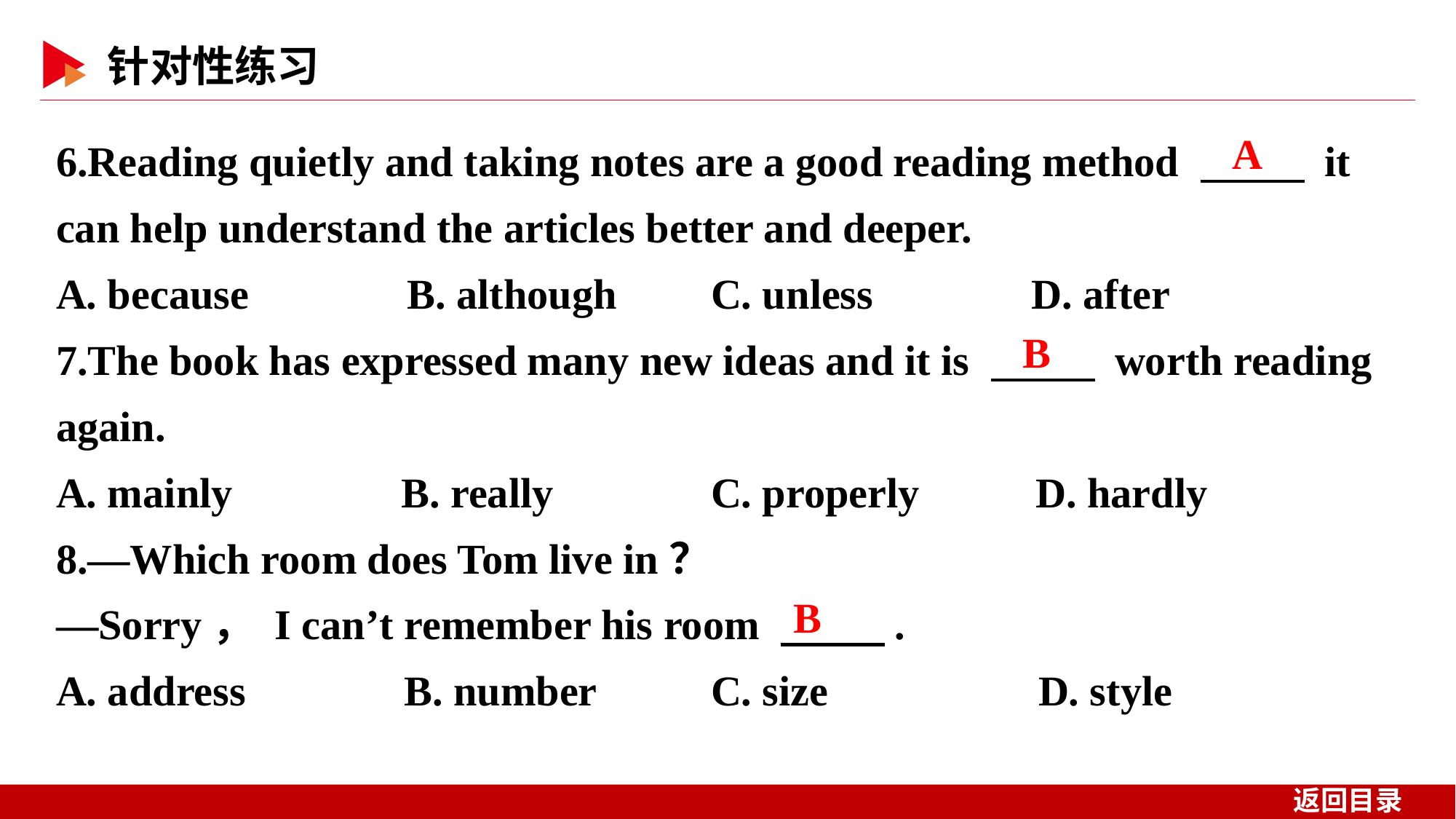

6.Reading quietly and taking notes are a good reading method 　  　 it can help understand the articles better and deeper.
A. because               B. although	C. unless               D. after
7.The book has expressed many new ideas and it is 　  　 worth reading again.
A. mainly                B. really		C. properly           D. hardly
8.—Which room does Tom live in？
—Sorry， I can’t remember his room 　  　.
A. address               B. number		C. size                	D. style
A
B
B